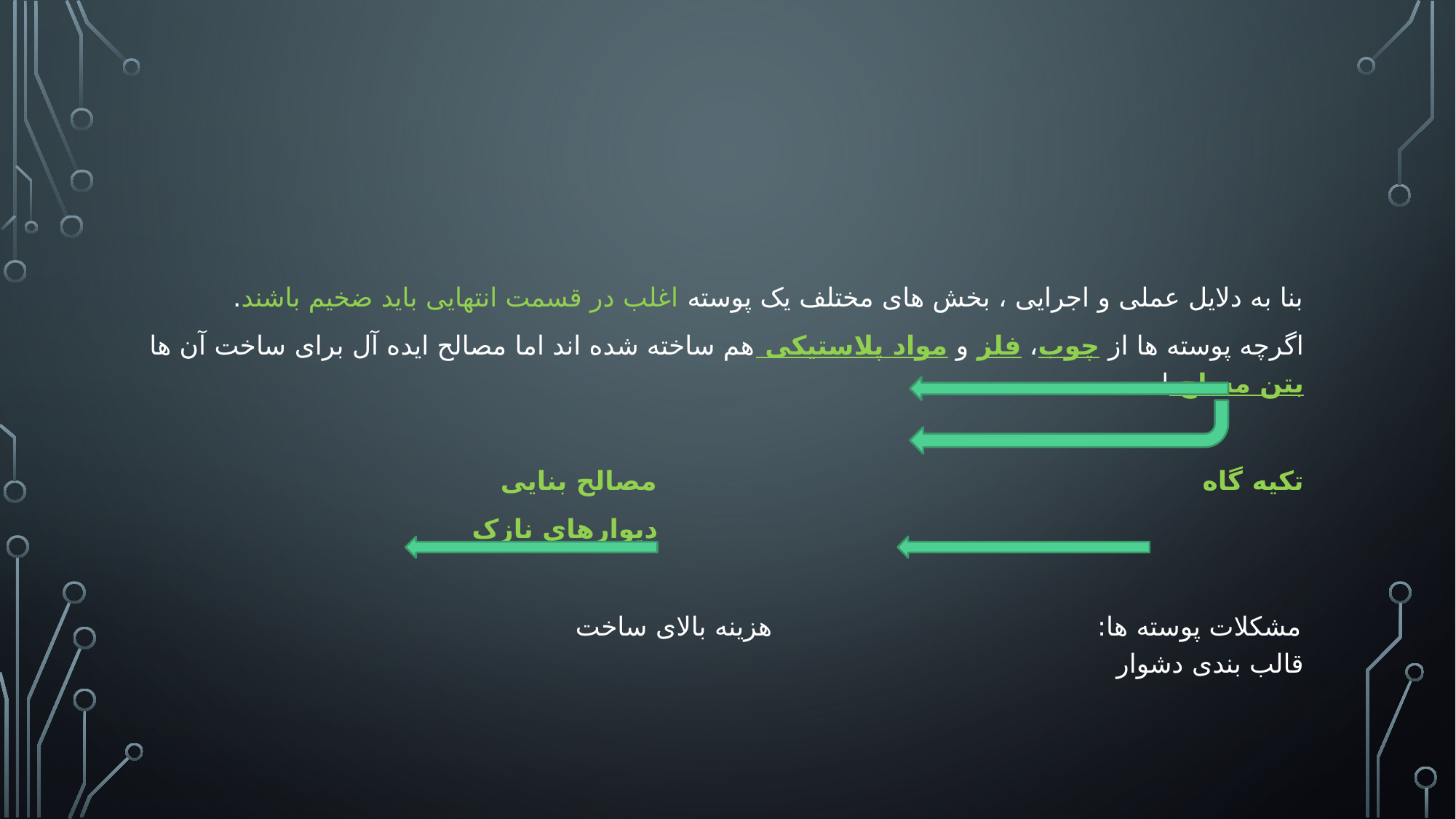

#
بنا به دلایل عملی و اجرایی ، بخش های مختلف یک پوسته اغلب در قسمت انتهایی باید ضخیم باشند.
اگرچه پوسته ها از چوب، فلز و مواد پلاستیکی هم ساخته شده اند اما مصالح ایده آل برای ساخت آن ها بتن مسلح است.

تکیه گاه                                                            مصالح بنایی
                                                                       دیوارهای نازک

مشکلات پوسته ها:                                       هزینه بالای ساخت                                              قالب بندی دشوار